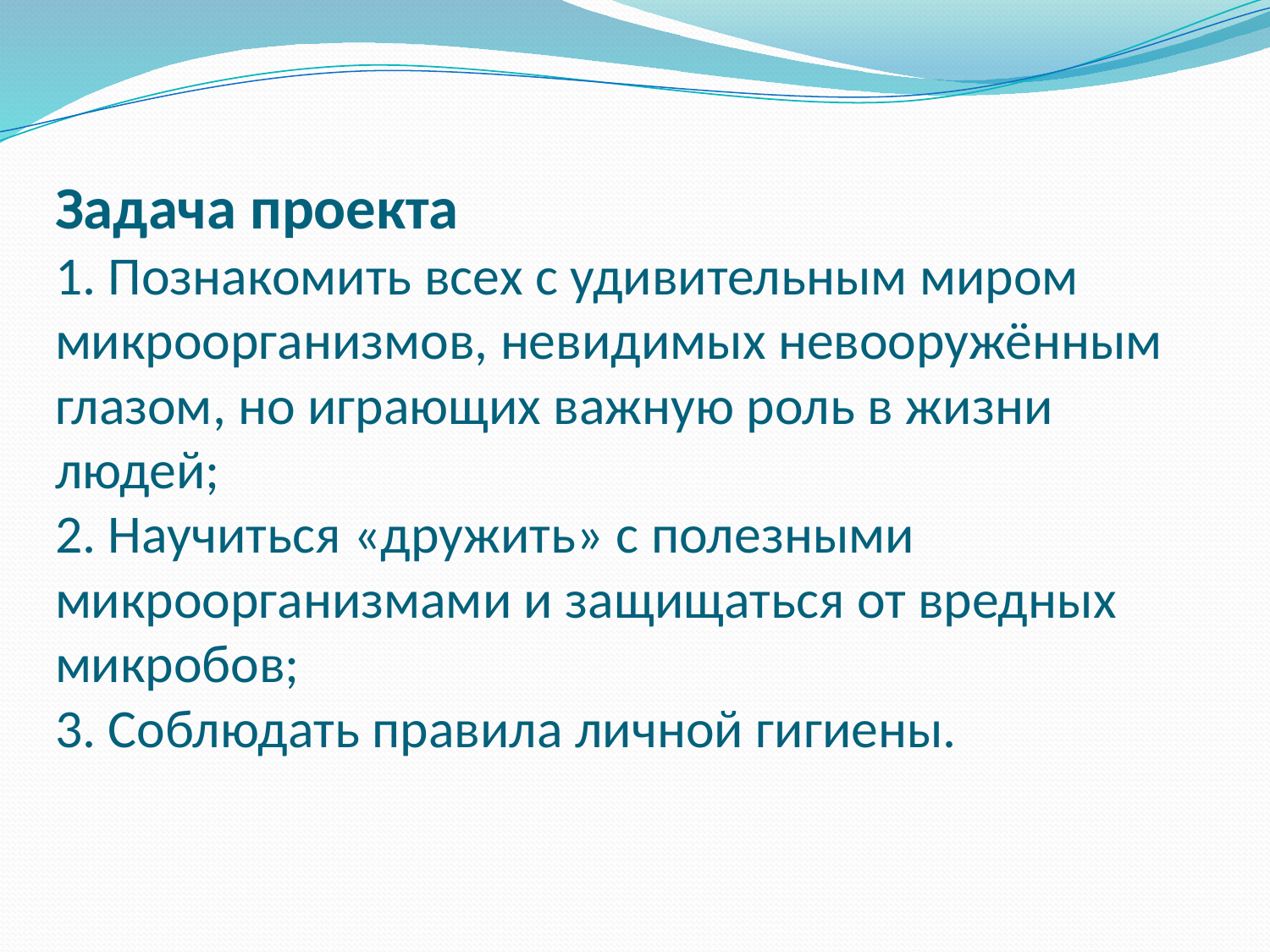

# Задача проекта 1. Познакомить всех с удивительным миром микроорганизмов, невидимых невооружённым глазом, но играющих важную роль в жизни людей; 2. Научиться «дружить» с полезными микроорганизмами и защищаться от вредных микробов; 3. Соблюдать правила личной гигиены.